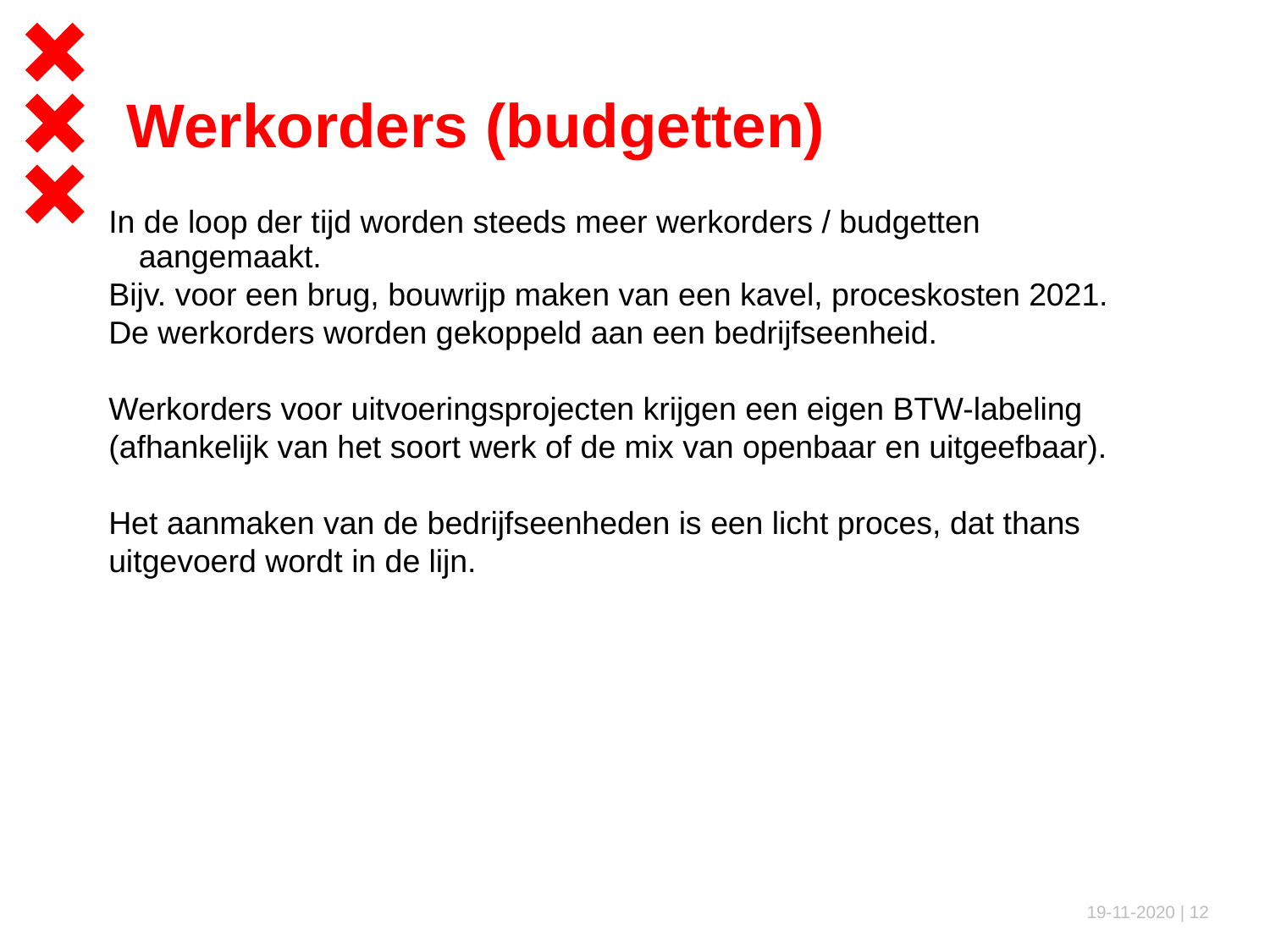

# Werkorders (budgetten)
In de loop der tijd worden steeds meer werkorders / budgetten aangemaakt.
Bijv. voor een brug, bouwrijp maken van een kavel, proceskosten 2021.
De werkorders worden gekoppeld aan een bedrijfseenheid.

Werkorders voor uitvoeringsprojecten krijgen een eigen BTW-labeling (afhankelijk van het soort werk of de mix van openbaar en uitgeefbaar).

Het aanmaken van de bedrijfseenheden is een licht proces, dat thans uitgevoerd wordt in de lijn.

19-11-2020
| 12